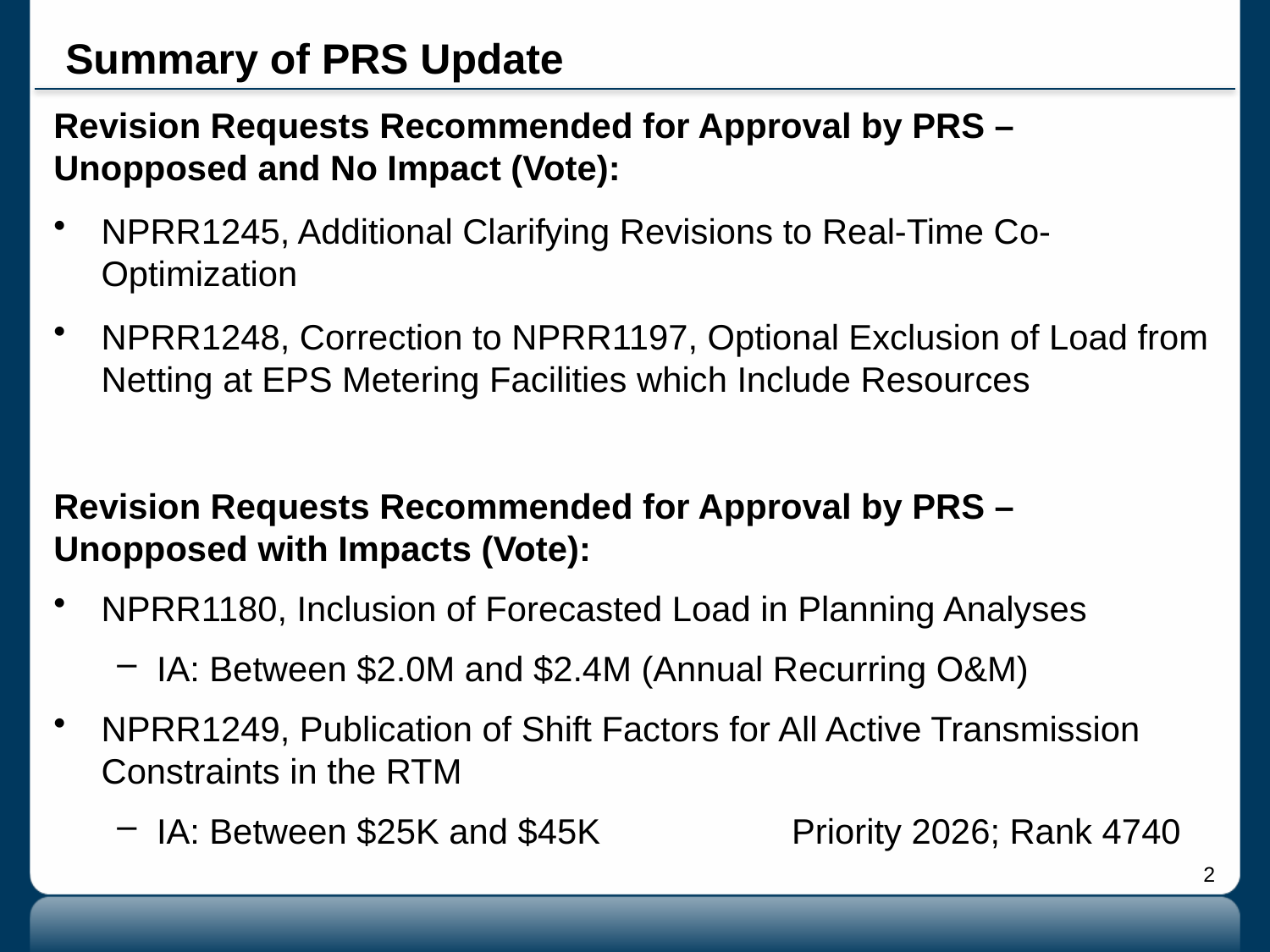

# Summary of PRS Update
Revision Requests Recommended for Approval by PRS – Unopposed and No Impact (Vote):
NPRR1245, Additional Clarifying Revisions to Real-Time Co-Optimization
NPRR1248, Correction to NPRR1197, Optional Exclusion of Load from Netting at EPS Metering Facilities which Include Resources

Revision Requests Recommended for Approval by PRS – Unopposed with Impacts (Vote):
NPRR1180, Inclusion of Forecasted Load in Planning Analyses
IA: Between $2.0M and $2.4M (Annual Recurring O&M)
NPRR1249, Publication of Shift Factors for All Active Transmission Constraints in the RTM
IA: Between $25K and $45K		Priority 2026; Rank 4740